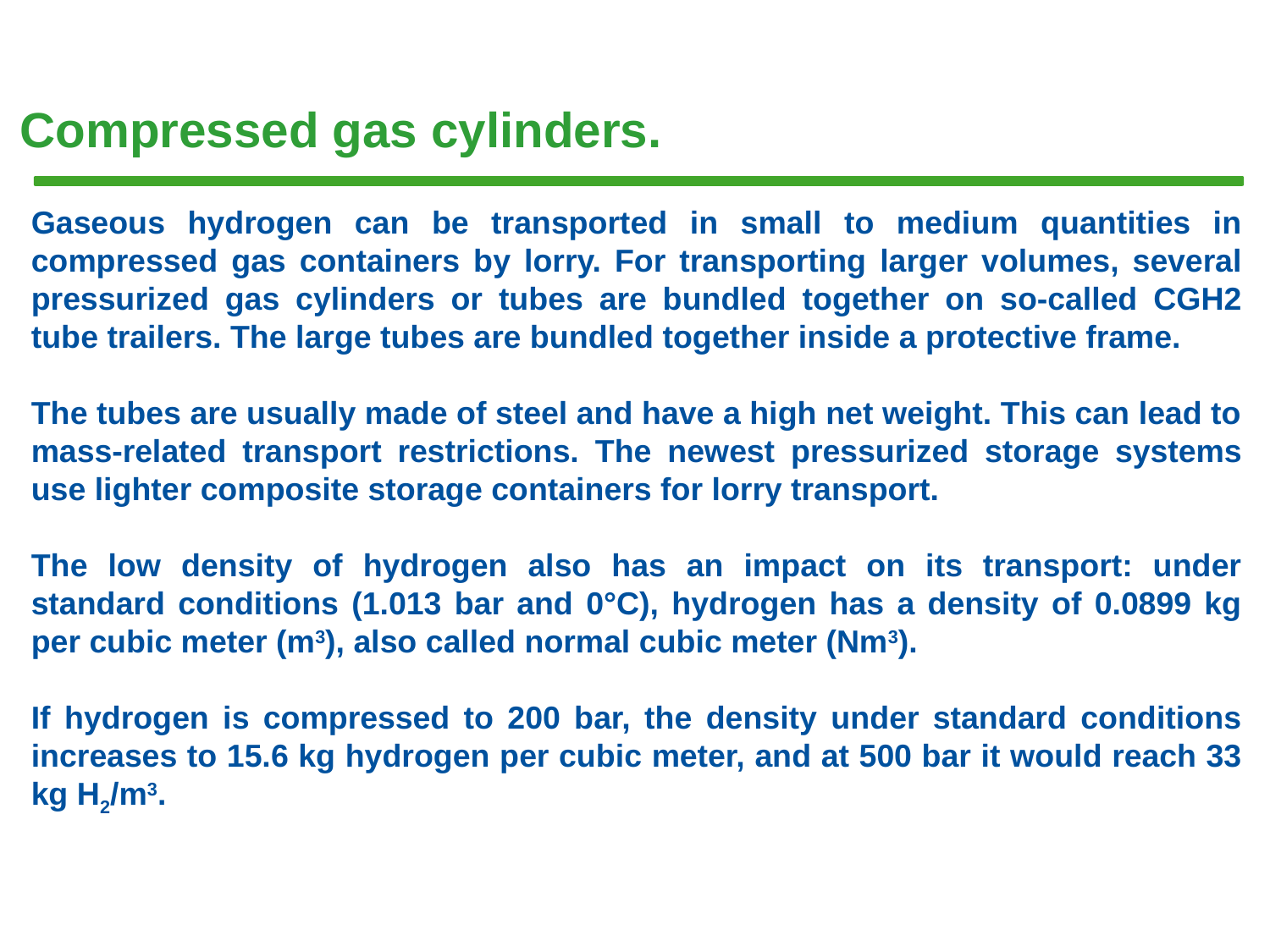

# Compressed gas cylinders.

Gaseous hydrogen can be transported in small to medium quantities in compressed gas containers by lorry. For transporting larger volumes, several pressurized gas cylinders or tubes are bundled together on so-called CGH2 tube trailers. The large tubes are bundled together inside a protective frame.

The tubes are usually made of steel and have a high net weight. This can lead to mass-related transport restrictions. The newest pressurized storage systems use lighter composite storage containers for lorry transport.

The low density of hydrogen also has an impact on its transport: under standard conditions (1.013 bar and 0°C), hydrogen has a density of 0.0899 kg per cubic meter (m3), also called normal cubic meter (Nm3).

If hydrogen is compressed to 200 bar, the density under standard conditions increases to 15.6 kg hydrogen per cubic meter, and at 500 bar it would reach 33 kg H2/m3.
Tema III				                                                       Transporte y distribución